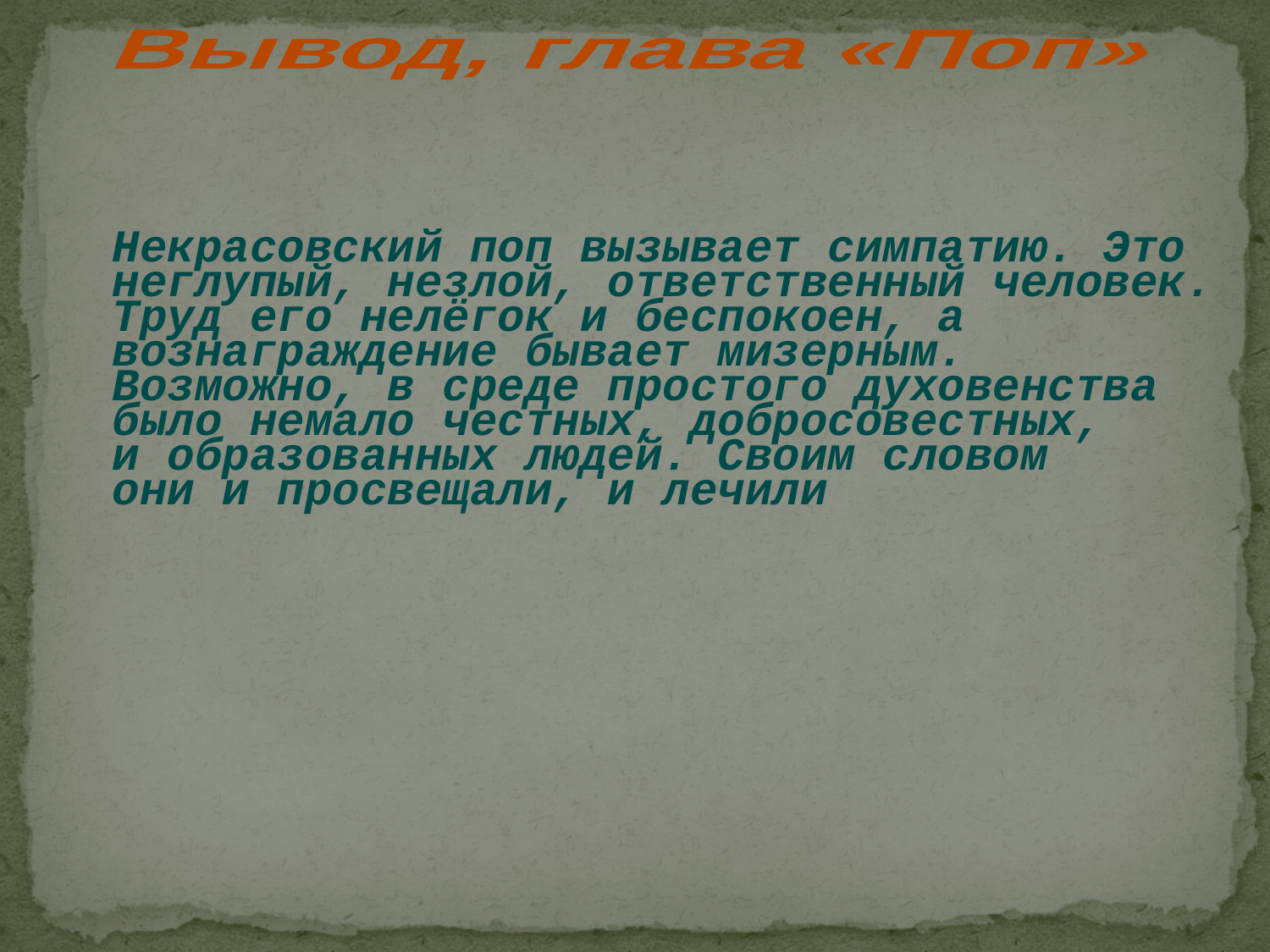

Вывод, глава «Поп»
Некрасовский поп вызывает симпатию. Это
неглупый, незлой, ответственный человек.
Труд его нелёгок и беспокоен, а
вознаграждение бывает мизерным.
Возможно, в среде простого духовенства
было немало честных, добросовестных,
и образованных людей. Своим словом
они и просвещали, и лечили